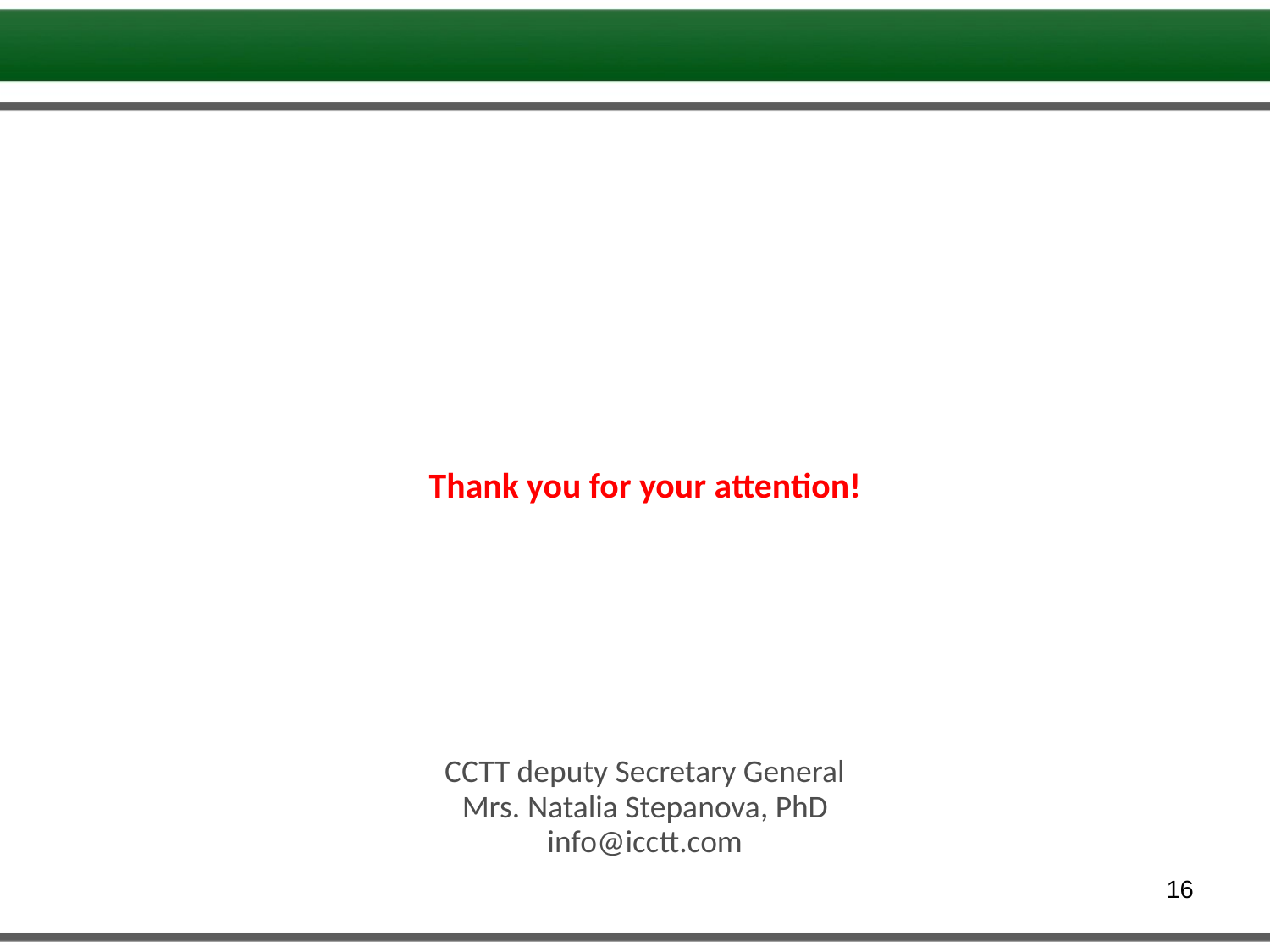

Thank you for your attention!
CCTT deputy Secretary General
Mrs. Natalia Stepanova, PhD
info@icctt.com
16